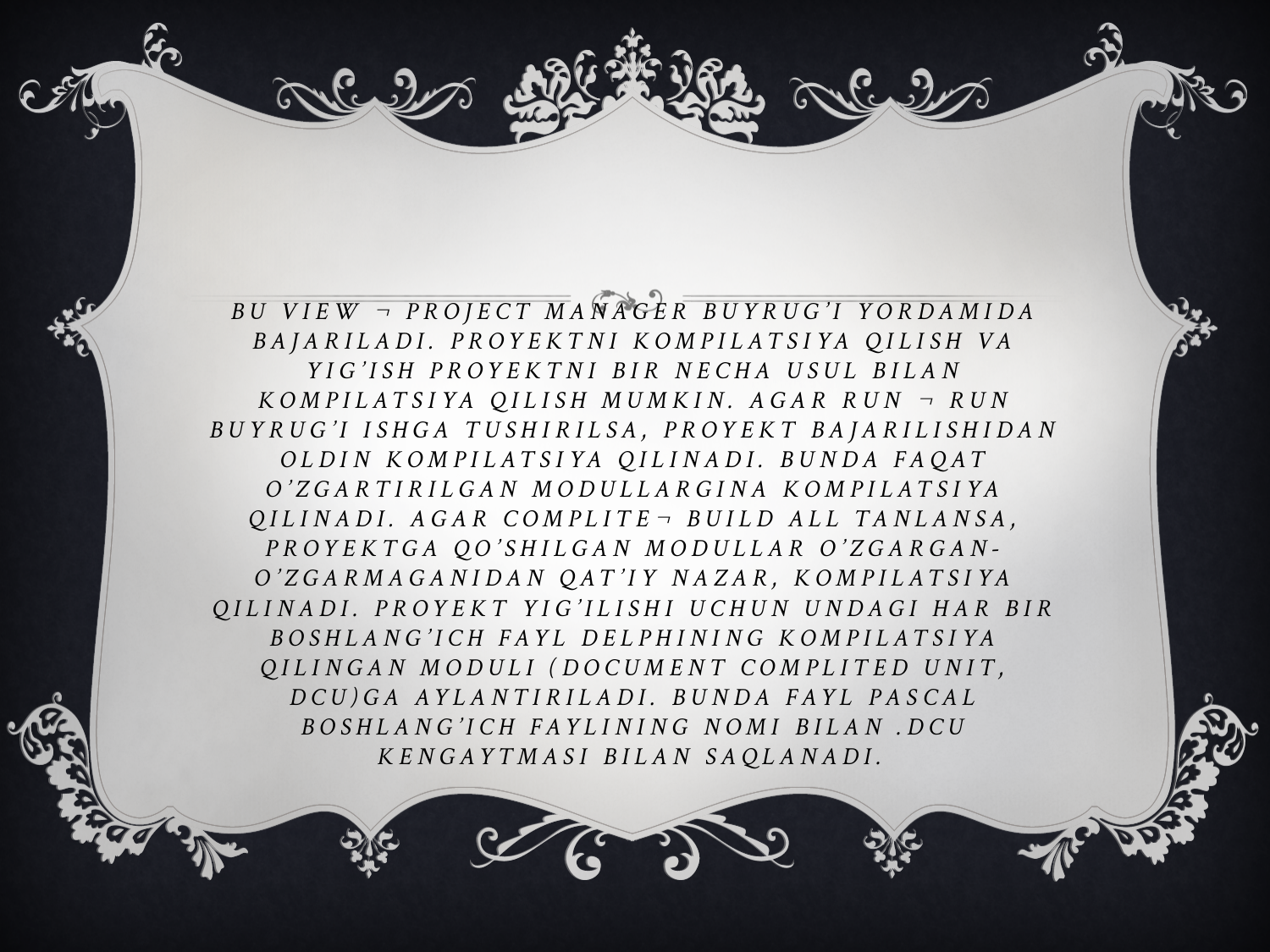

# Bu View ¬ Project Manager buyrug’i yordamida bajariladi. Proyektni kompilatsiya qilish va yig’ish Proyektni bir necha usul bilan kompilatsiya qilish mumkin. Agar Run ¬ Run buyrug’i ishga tushirilsa, proyekt bajarilishidan oldin kompilatsiya qilinadi. Bunda faqat o’zgartirilgan modullargina kompilatsiya qilinadi. Agar Complite¬ Build All tanlansa, proyektga qo’shilgan modullar o’zgargan-o’zgarmaganidan qat’iy nazar, kompilatsiya qilinadi. Proyekt yig’ilishi uchun undagi har bir boshlang’ich fayl Delphining kompilatsiya qilingan moduli (Document Complited Unit, DCU)ga aylantiriladi. Bunda fayl Pascal boshlang’ich faylining nomi bilan .dcu kengaytmasi bilan saqlanadi.